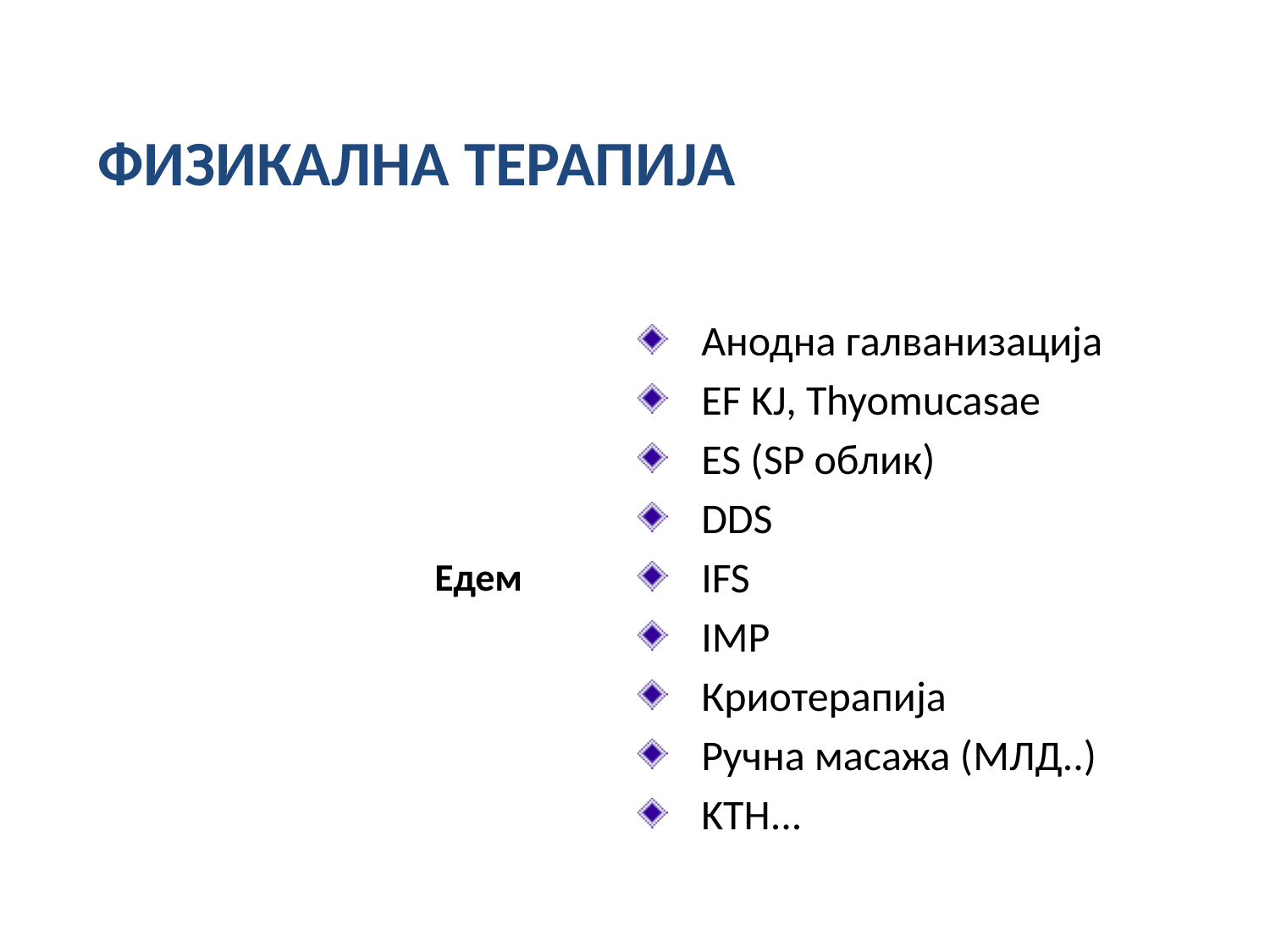

# ФИЗИКАЛНА ТЕРАПИЈА
  Едем
Анодна галванизација
EF KJ, Тhyomucasae
ES (SP облик)
DDS
IFS
IMP
Криотерапија
Ручна масажа (МЛД..)
KTH...